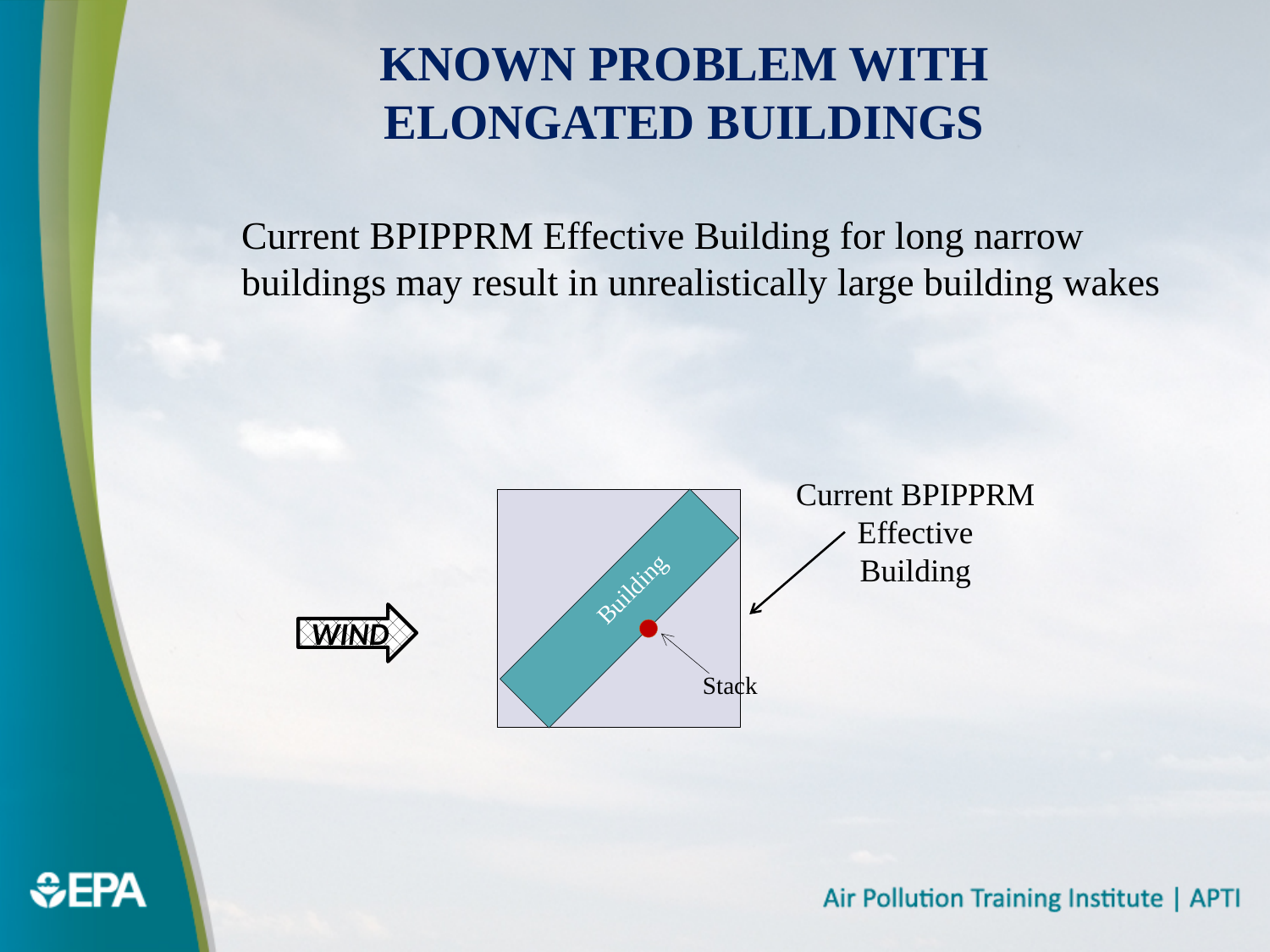

Known problem with
elongated buildings
Current BPIPPRM Effective Building for long narrow buildings may result in unrealistically large building wakes
Current BPIPPRM
Effective
Building

Building

Stack
WIND